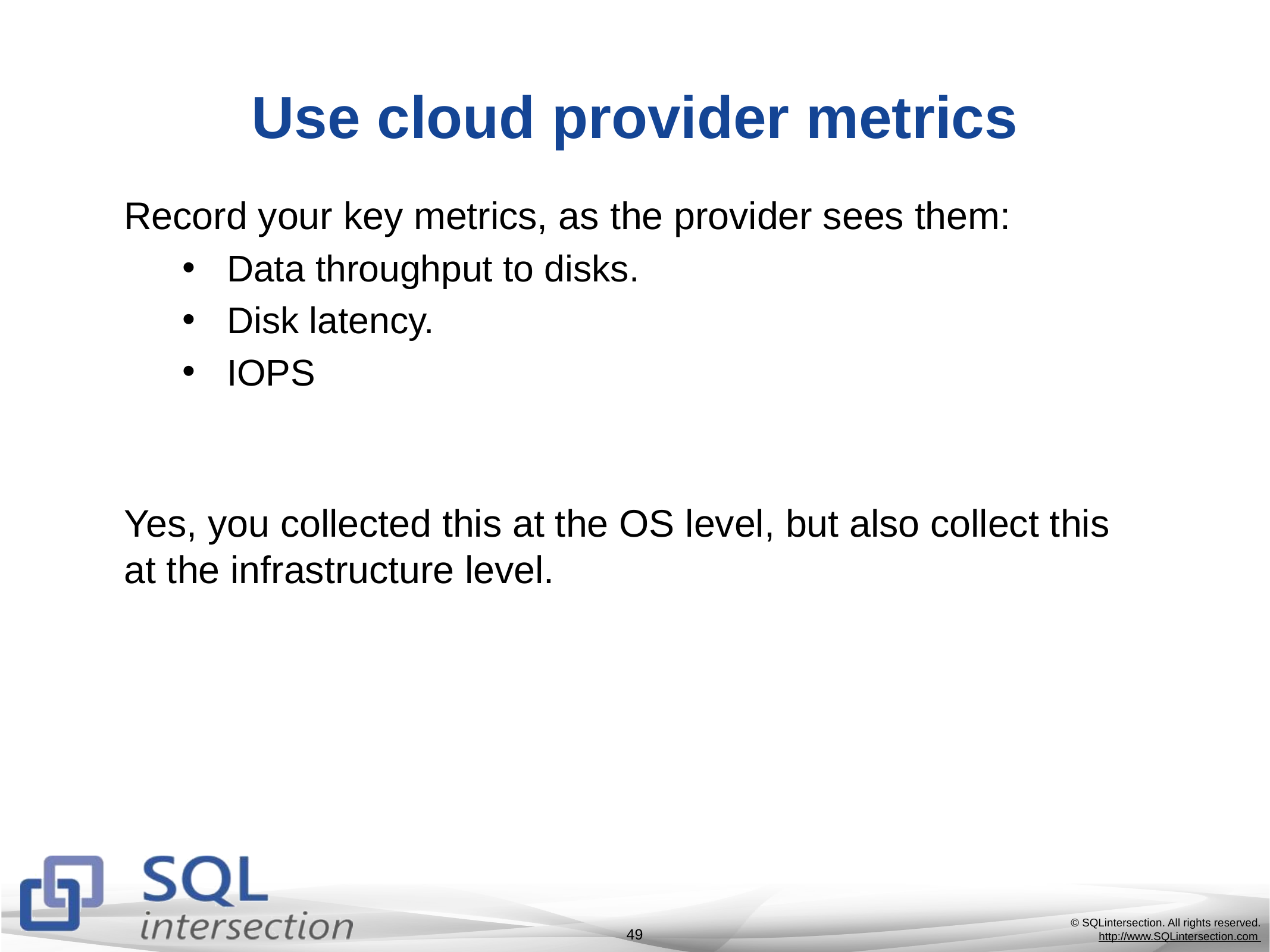

# Use cloud provider metrics
Record your key metrics, as the provider sees them:
Data throughput to disks.
Disk latency.
IOPS

Yes, you collected this at the OS level, but also collect this at the infrastructure level.